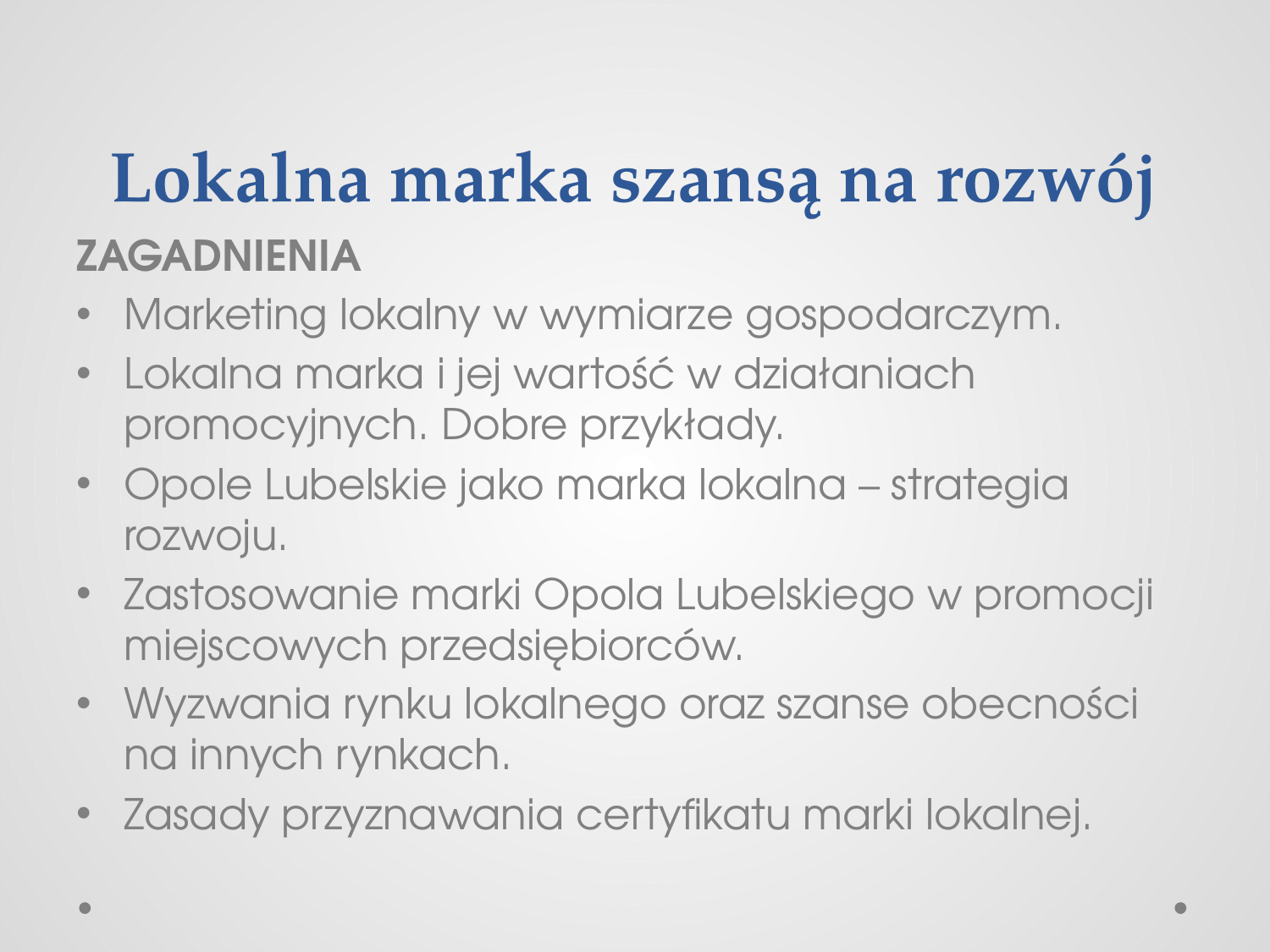

# Lokalna marka szansą na rozwój
ZAGADNIENIA
Marketing lokalny w wymiarze gospodarczym.
Lokalna marka i jej wartość w działaniach promocyjnych. Dobre przykłady.
Opole Lubelskie jako marka lokalna – strategia rozwoju.
Zastosowanie marki Opola Lubelskiego w promocji miejscowych przedsiębiorców.
Wyzwania rynku lokalnego oraz szanse obecności na innych rynkach.
Zasady przyznawania certyfikatu marki lokalnej.